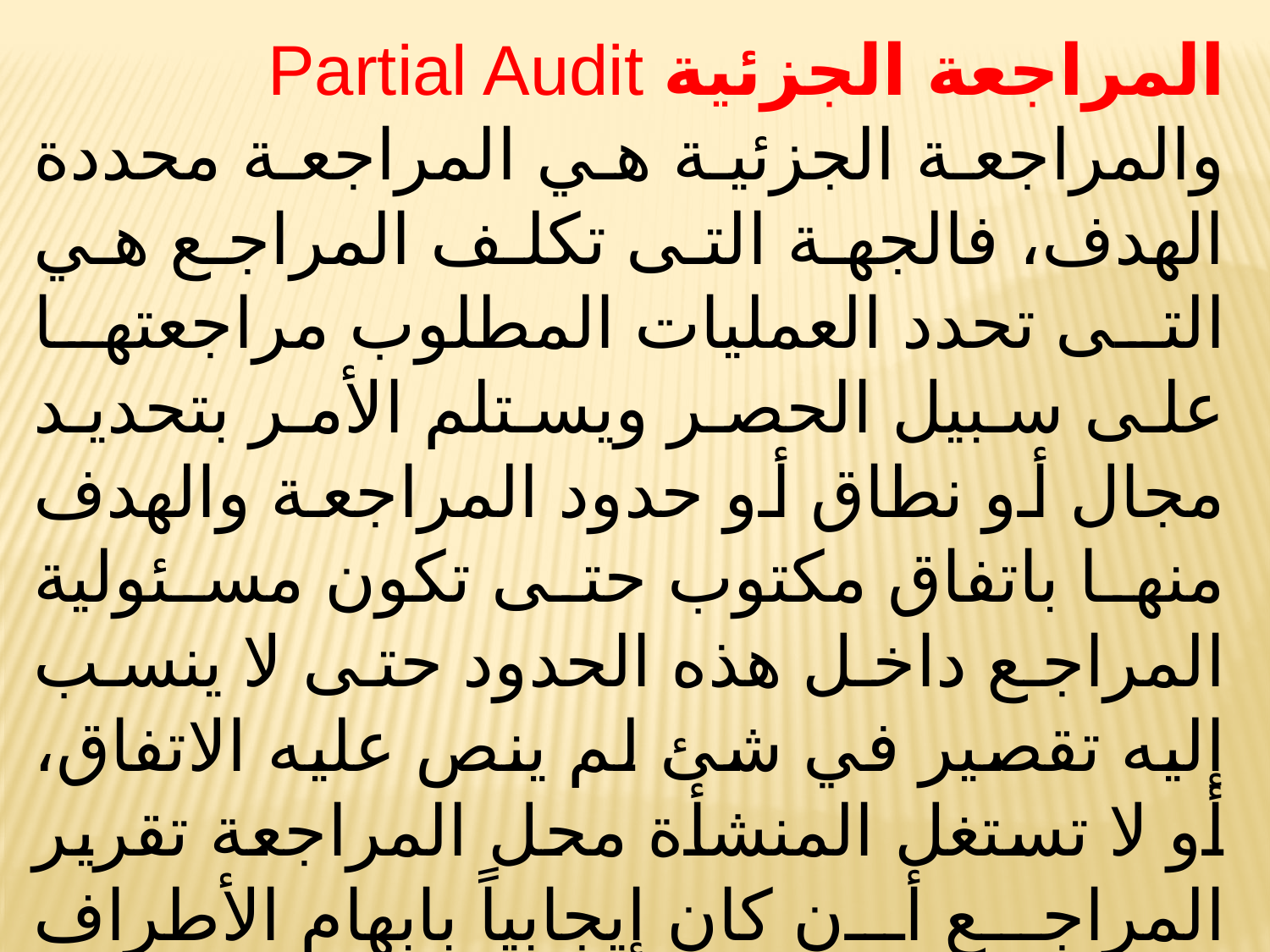

المراجعة الجزئية Partial Audit
والمراجعة الجزئية هي المراجعة محددة الهدف، فالجهة التى تكلف المراجع هي التى تحدد العمليات المطلوب مراجعتها على سبيل الحصر ويستلم الأمر بتحديد مجال أو نطاق أو حدود المراجعة والهدف منها باتفاق مكتوب حتى تكون مسئولية المراجع داخل هذه الحدود حتى لا ينسب إليه تقصير في شئ لم ينص عليه الاتفاق، أو لا تستغل المنشأة محل المراجعة تقرير المراجع أن كان إيجابياً بابهام الأطراف الأخرى بأنه لكل العمليات.